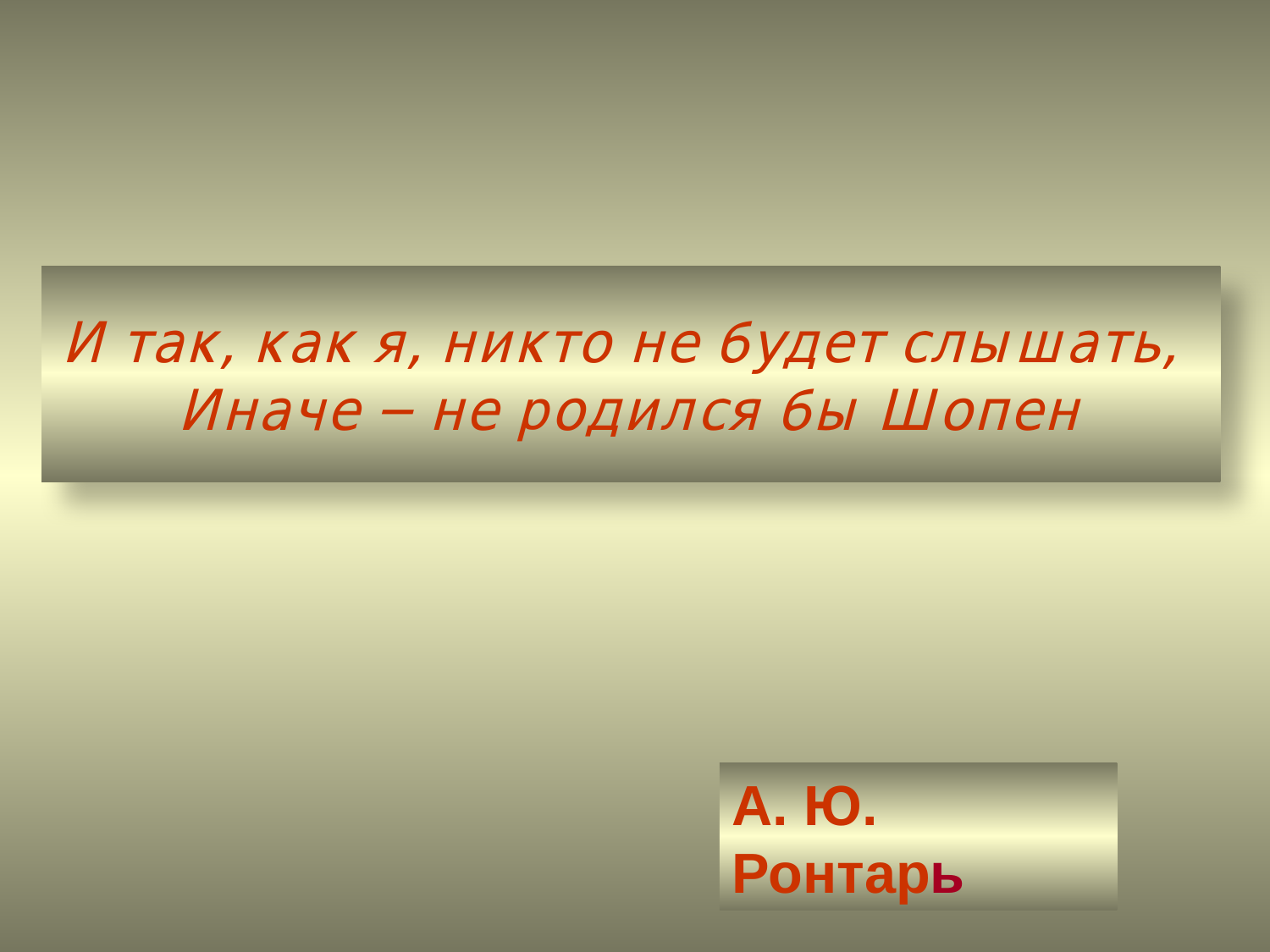

# И так, как я, никто не будет слышать, Иначе – не родился бы Шопен
А. Ю.  Ронтарь